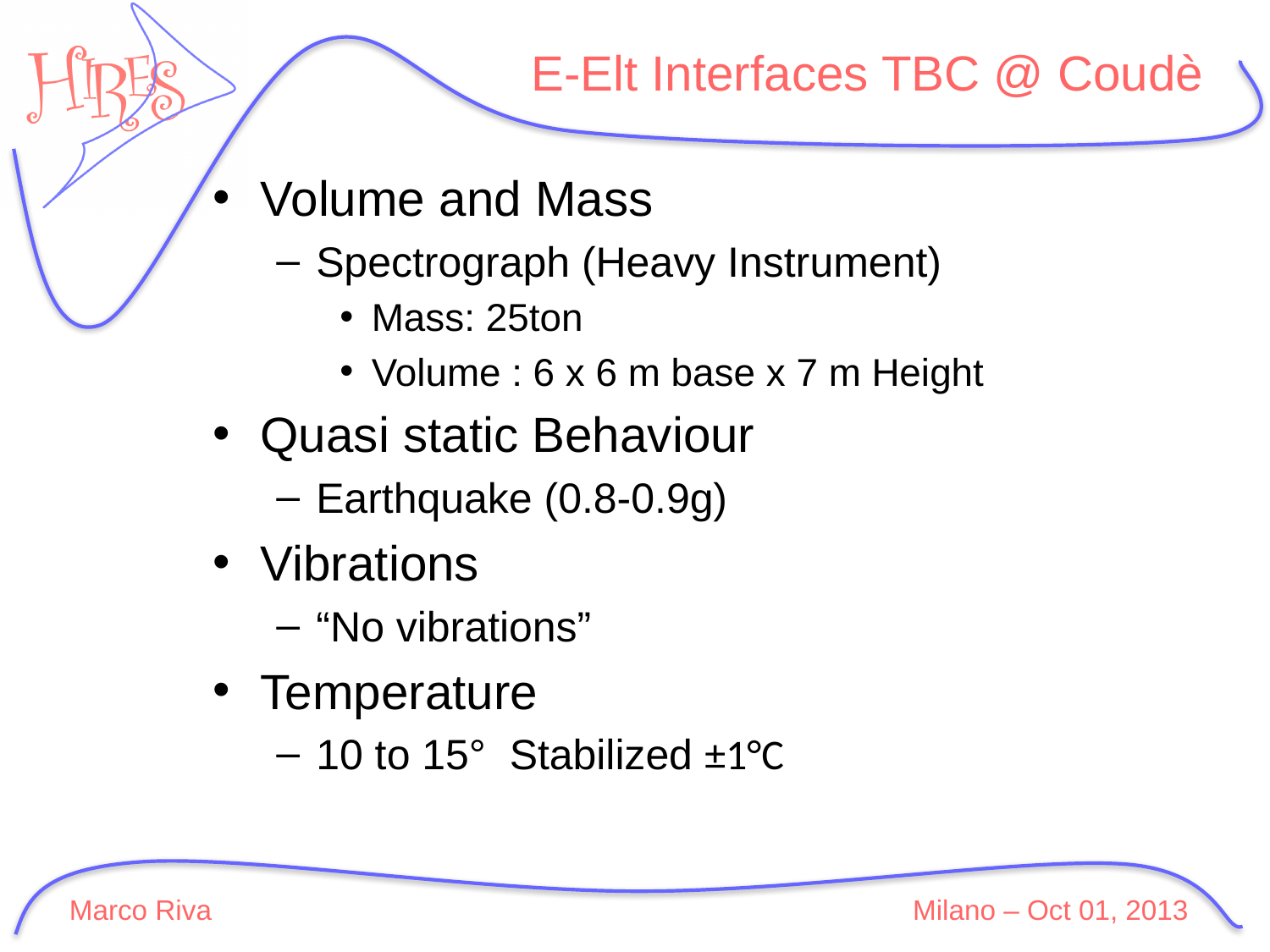

# E-Elt Interfaces TBC @ Coudè
Volume and Mass
Spectrograph (Heavy Instrument)
Mass: 25ton
Volume : 6 x 6 m base x 7 m Height
Quasi static Behaviour
Earthquake (0.8-0.9g)
Vibrations
“No vibrations”
Temperature
10 to 15°  Stabilized ±1°C